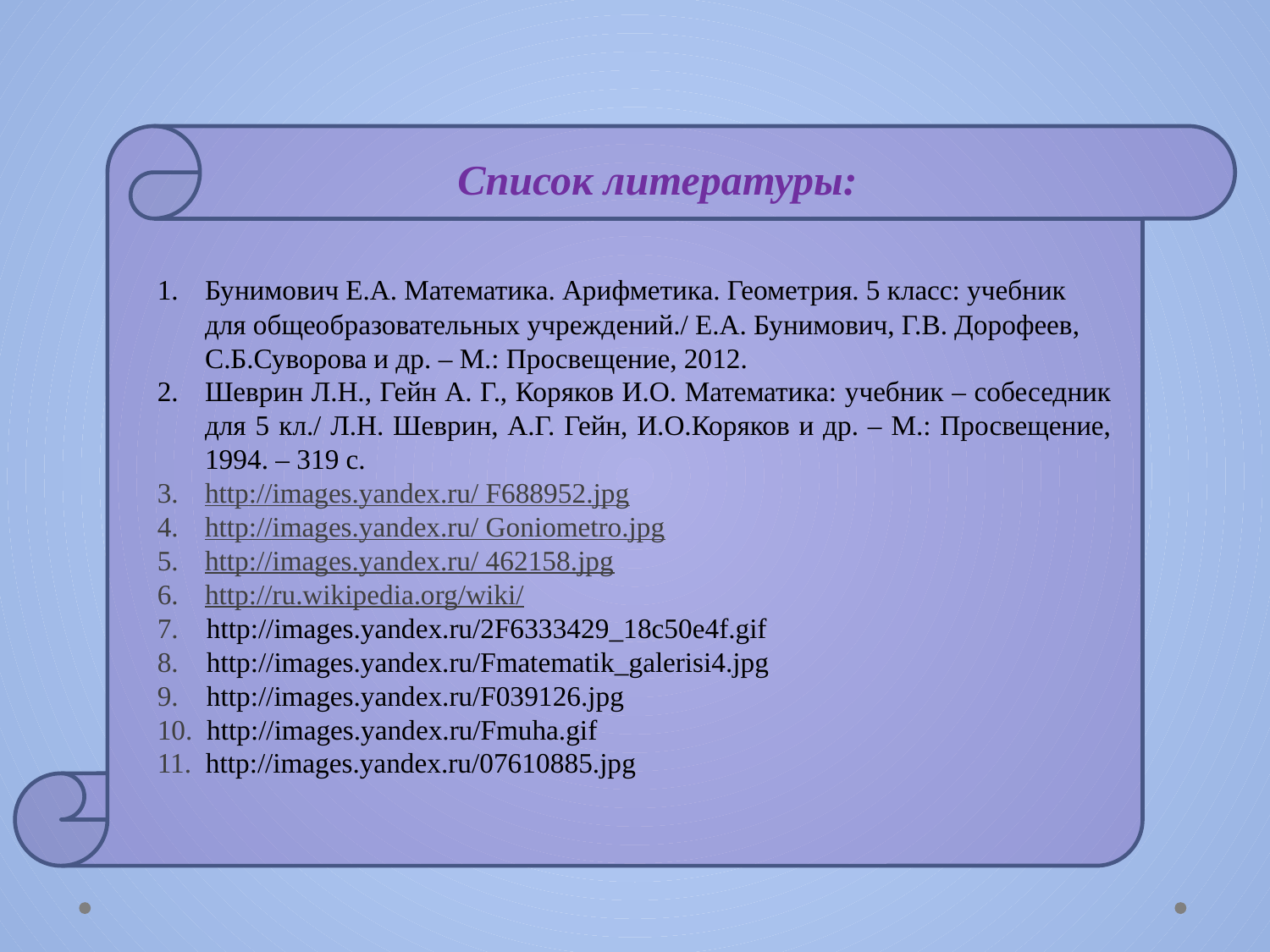

Список литературы:
Бунимович Е.А. Математика. Арифметика. Геометрия. 5 класс: учебник для общеобразовательных учреждений./ Е.А. Бунимович, Г.В. Дорофеев, С.Б.Суворова и др. – М.: Просвещение, 2012.
Шеврин Л.Н., Гейн А. Г., Коряков И.О. Математика: учебник – собеседник для 5 кл./ Л.Н. Шеврин, А.Г. Гейн, И.О.Коряков и др. – М.: Просвещение, 1994. – 319 с.
http://images.yandex.ru/ F688952.jpg
http://images.yandex.ru/ Goniometro.jpg
http://images.yandex.ru/ 462158.jpg
http://ru.wikipedia.org/wiki/
7.    http://images.yandex.ru/2F6333429_18c50e4f.gif
8.    http://images.yandex.ru/Fmatematik_galerisi4.jpg
9.    http://images.yandex.ru/F039126.jpg
10.  http://images.yandex.ru/Fmuha.gif
11.  http://images.yandex.ru/07610885.jpg